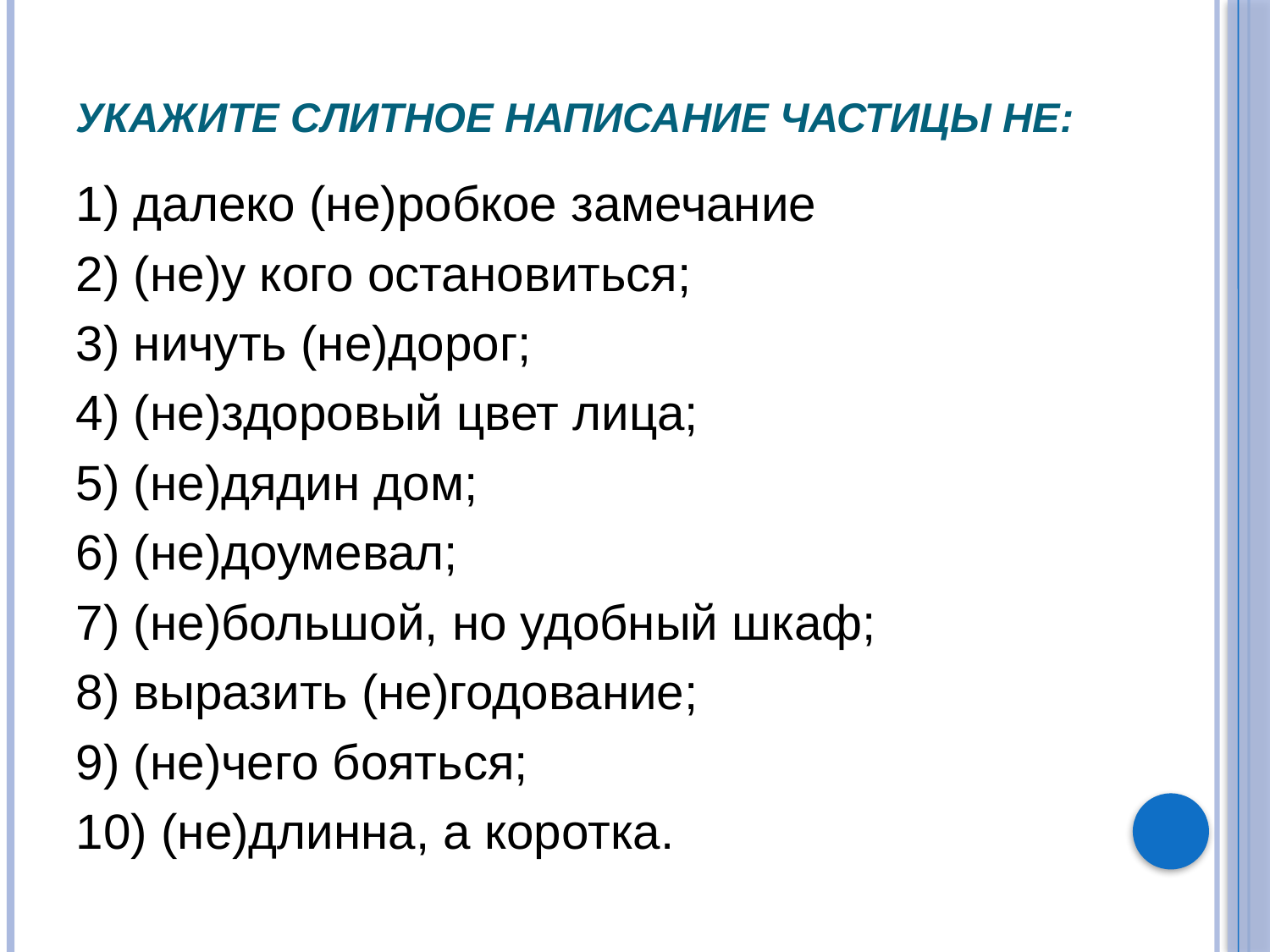

# Укажите слитное написание частицы не:
1) далеко (не)робкое замечание
2) (не)у кого остановиться;
3) ничуть (не)дорог;
4) (не)здоровый цвет лица;
5) (не)дядин дом;
6) (не)доумевал;
7) (не)большой, но удобный шкаф;
8) выразить (не)годование;
9) (не)чего бояться;
10) (не)длинна, а коротка.